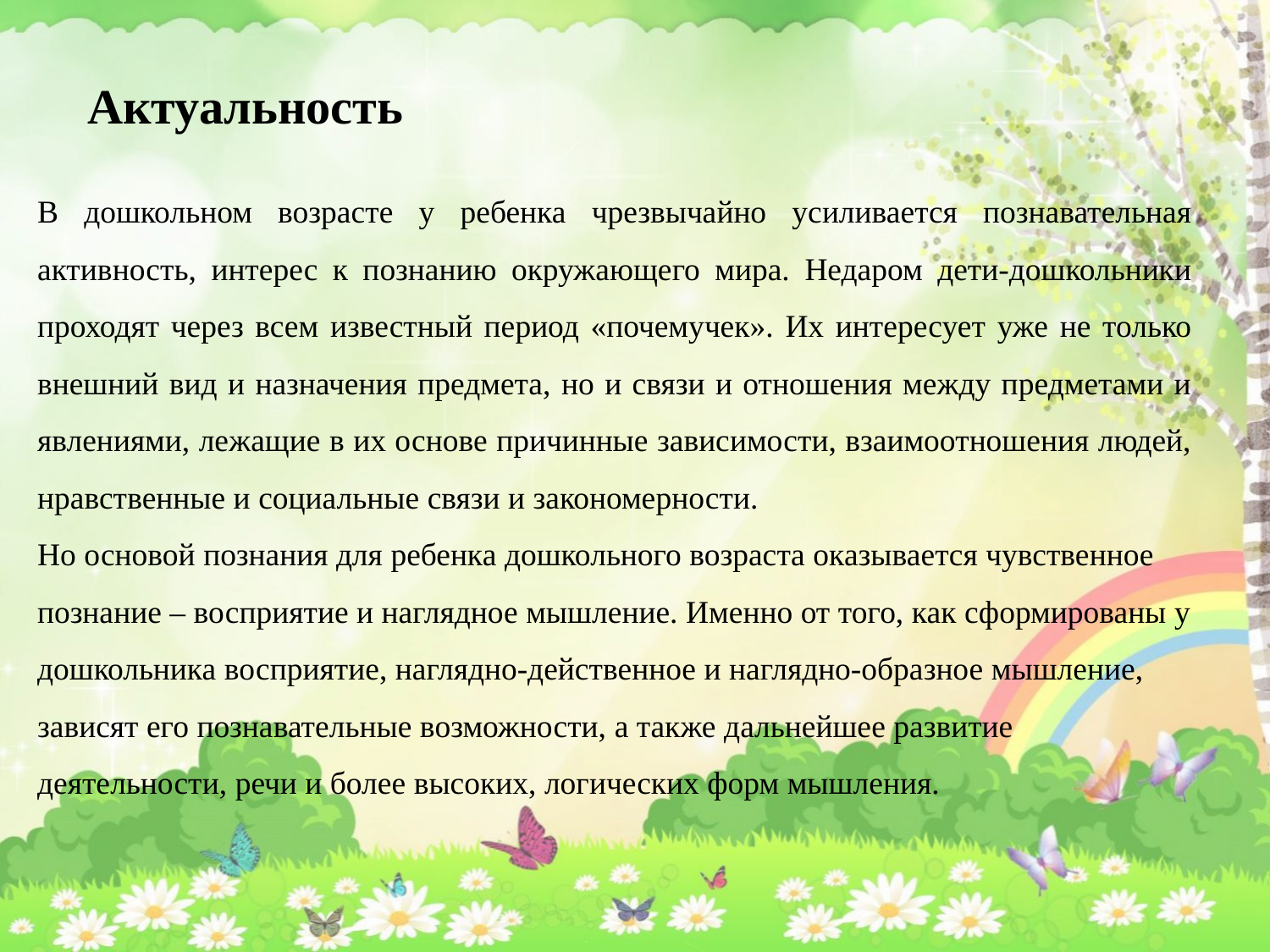

# Актуальность
В дошкольном возрасте у ребенка чрезвычайно усиливается познавательная активность, интерес к познанию окружающего мира. Недаром дети-дошкольники проходят через всем известный период «почемучек». Их интересует уже не только внешний вид и назначения предмета, но и связи и отношения между предметами и явлениями, лежащие в их основе причинные зависимости, взаимоотношения людей, нравственные и социальные связи и закономерности.
Но основой познания для ребенка дошкольного возраста оказывается чувственное познание – восприятие и наглядное мышление. Именно от того, как сформированы у дошкольника восприятие, наглядно-действенное и наглядно-образное мышление, зависят его познавательные возможности, а также дальнейшее развитие деятельности, речи и более высоких, логических форм мышления.